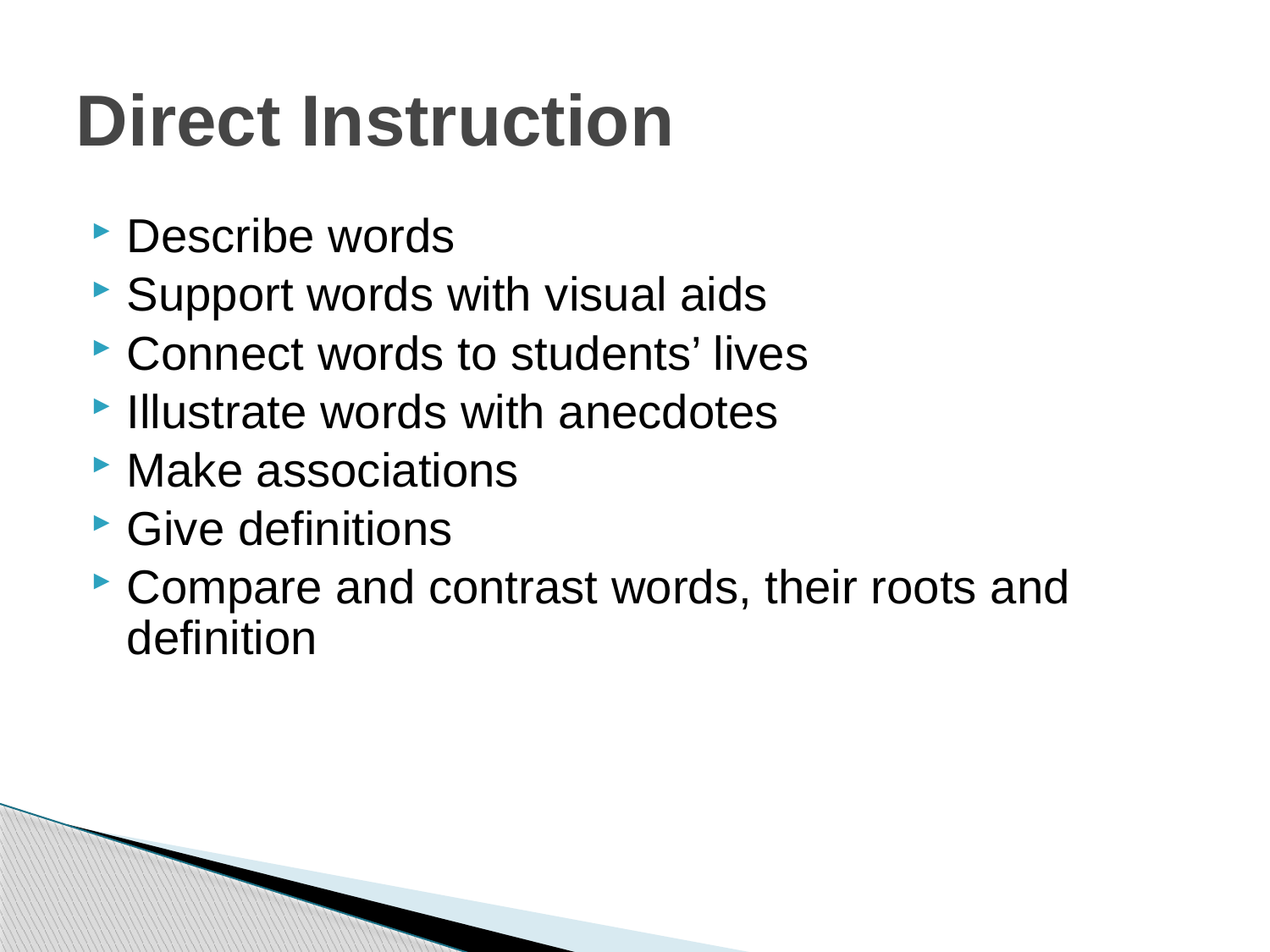

# Direct Instruction
Describe words
Support words with visual aids
Connect words to students’ lives
Illustrate words with anecdotes
Make associations
Give definitions
Compare and contrast words, their roots and definition